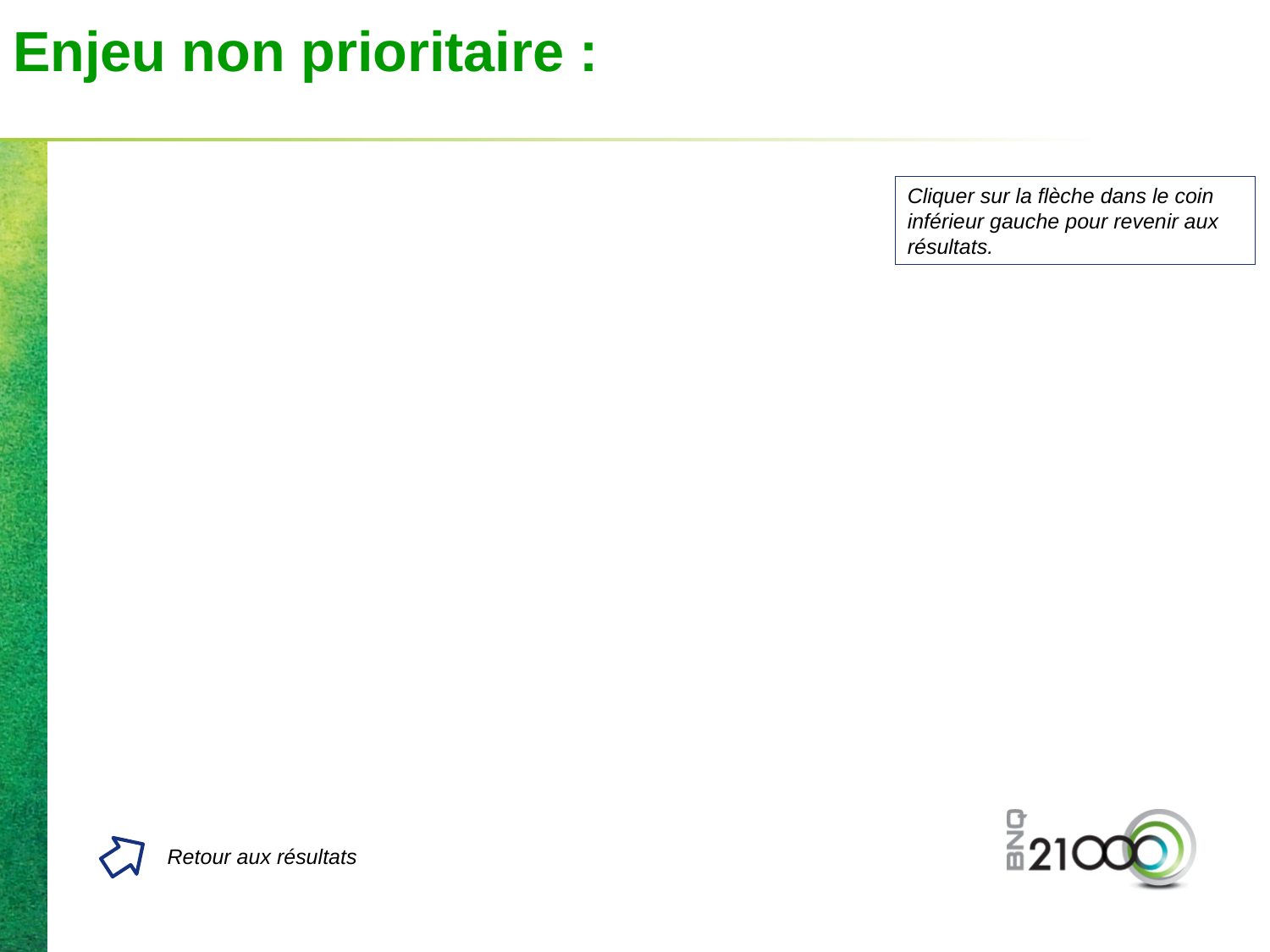

# Enjeu non prioritaire :
Cliquer sur la flèche dans le coin inférieur gauche pour revenir aux résultats.

Retour aux résultats